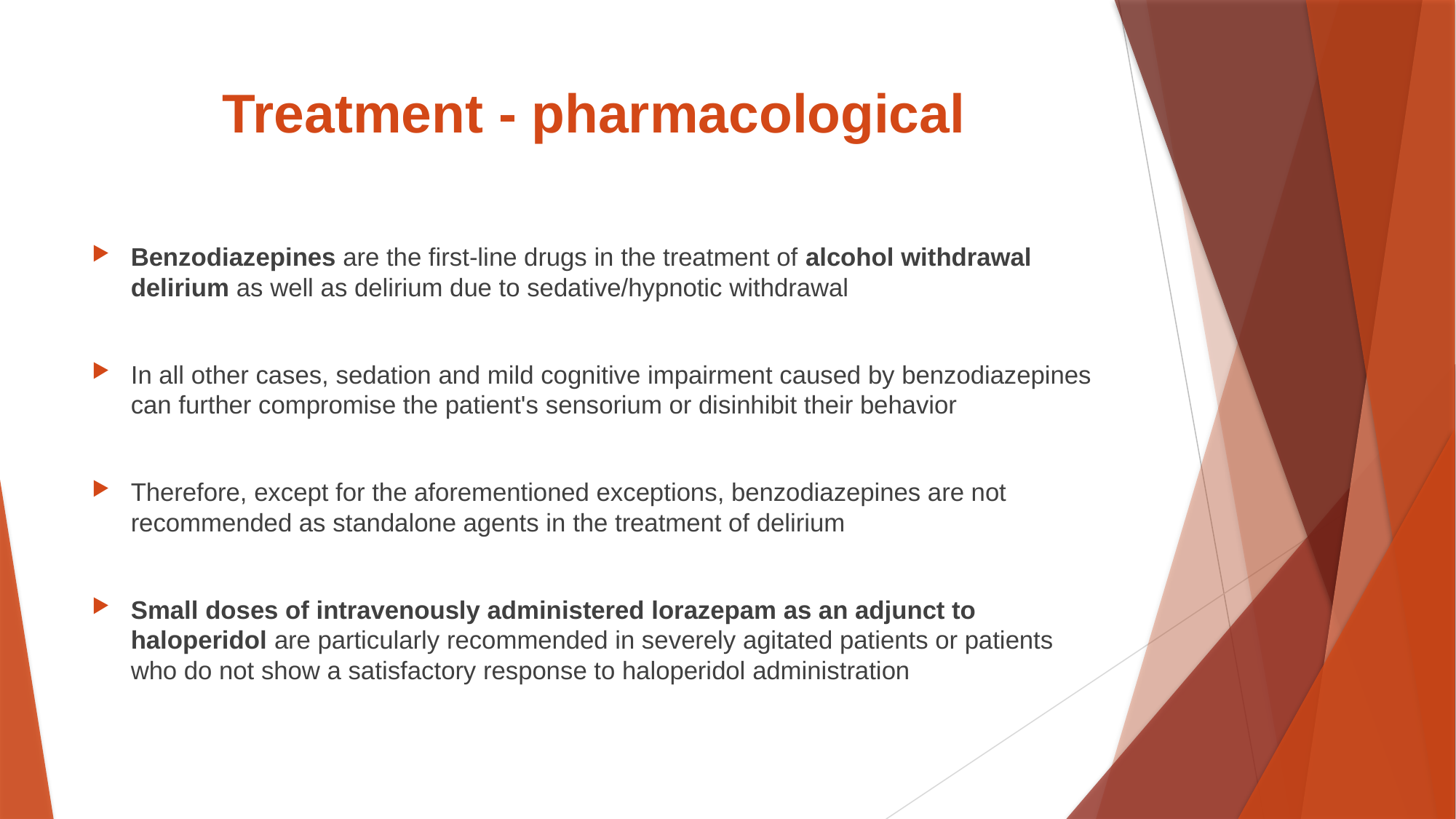

# Treatment - pharmacological

Benzodiazepines are the first-line drugs in the treatment of alcohol withdrawal delirium as well as delirium due to sedative/hypnotic withdrawal

In all other cases, sedation and mild cognitive impairment caused by benzodiazepines can further compromise the patient's sensorium or disinhibit their behavior

Therefore, except for the aforementioned exceptions, benzodiazepines are not recommended as standalone agents in the treatment of delirium

Small doses of intravenously administered lorazepam as an adjunct to haloperidol are particularly recommended in severely agitated patients or patients who do not show a satisfactory response to haloperidol administration